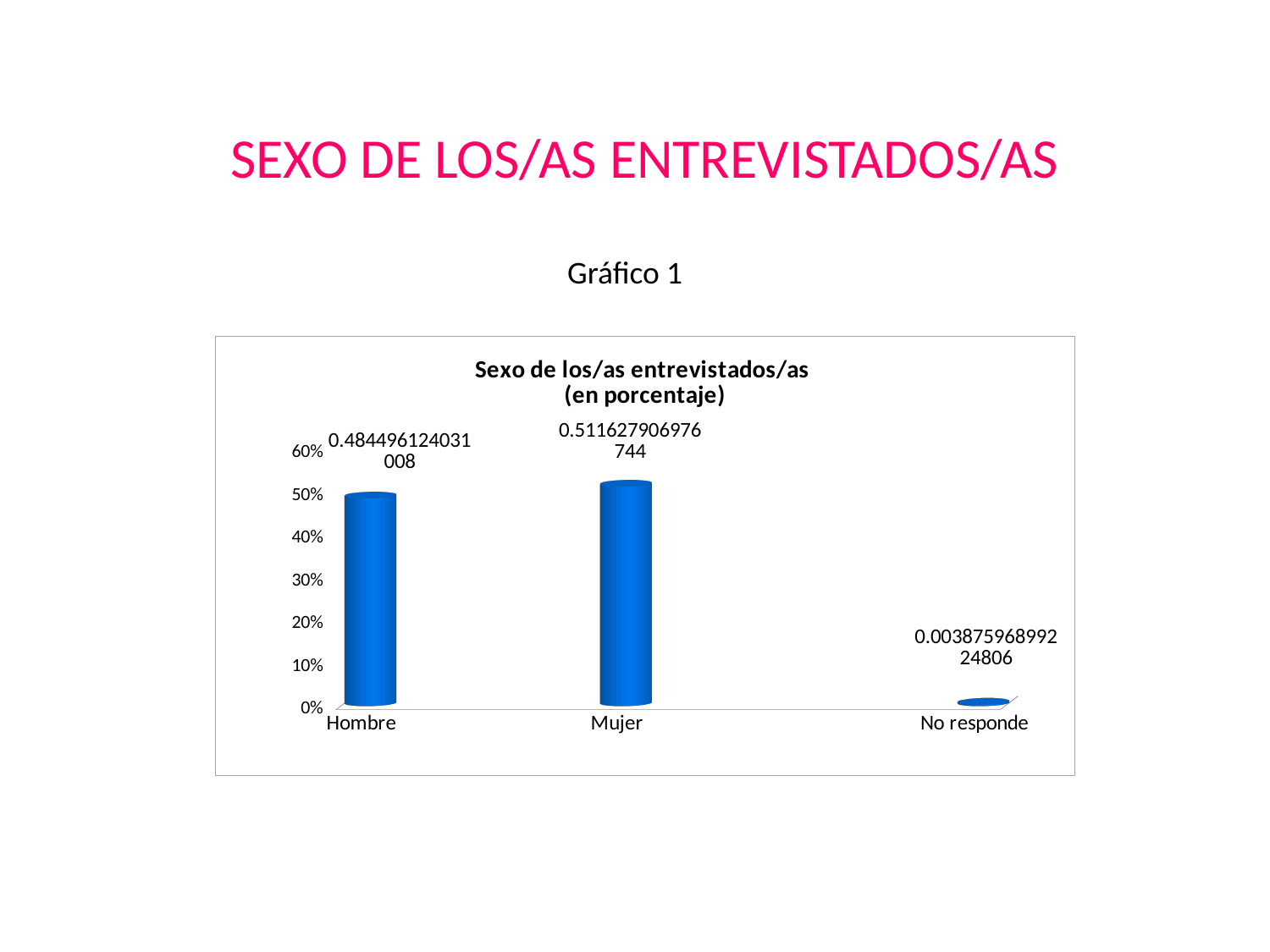

SEXO DE LOS/AS ENTREVISTADOS/AS
Gráfico 1

[unsupported chart]